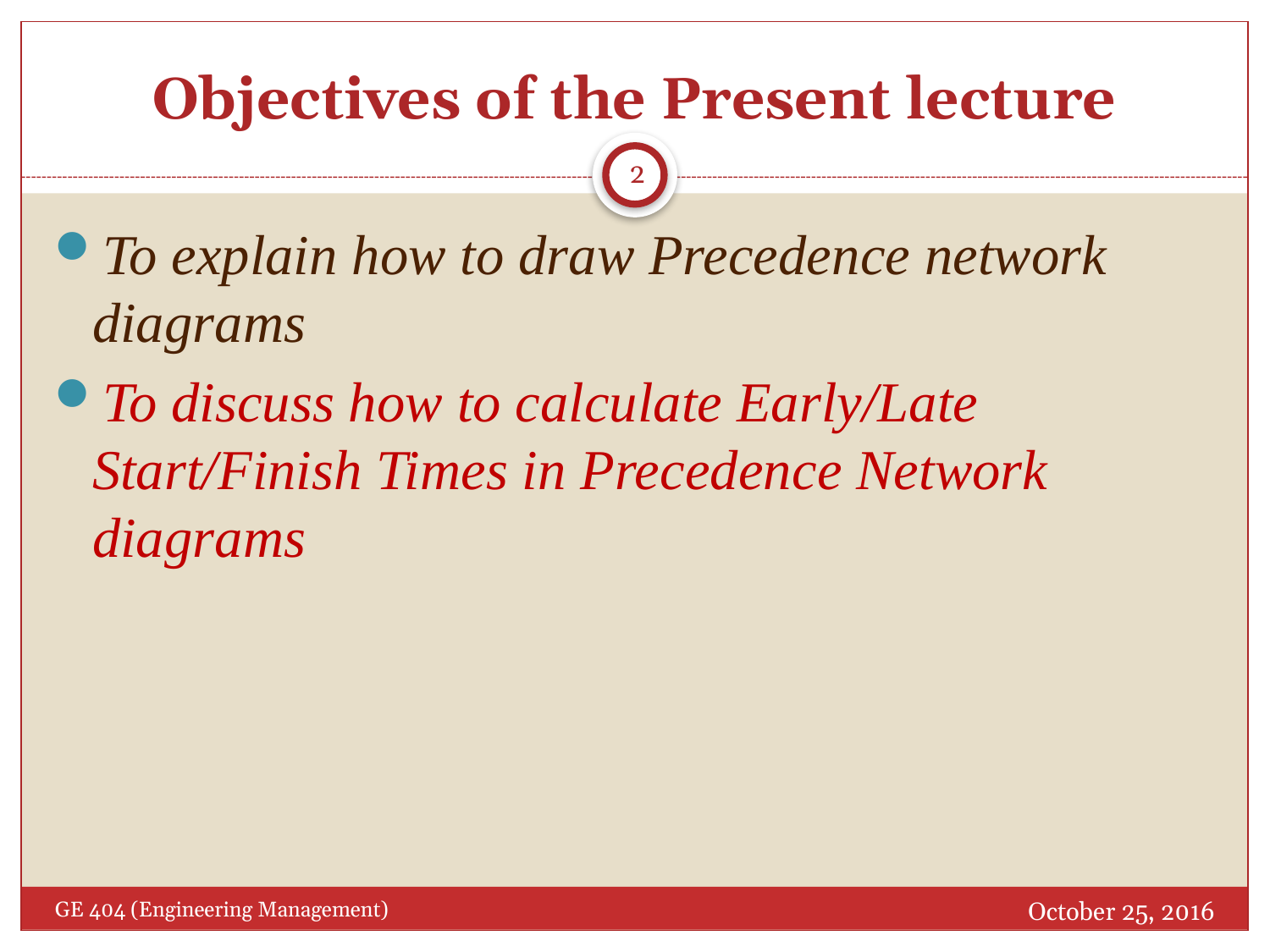

# Objectives of the Present lecture
2
To explain how to draw Precedence network diagrams
To discuss how to calculate Early/Late Start/Finish Times in Precedence Network diagrams
October 25, 2016
GE 404 (Engineering Management)